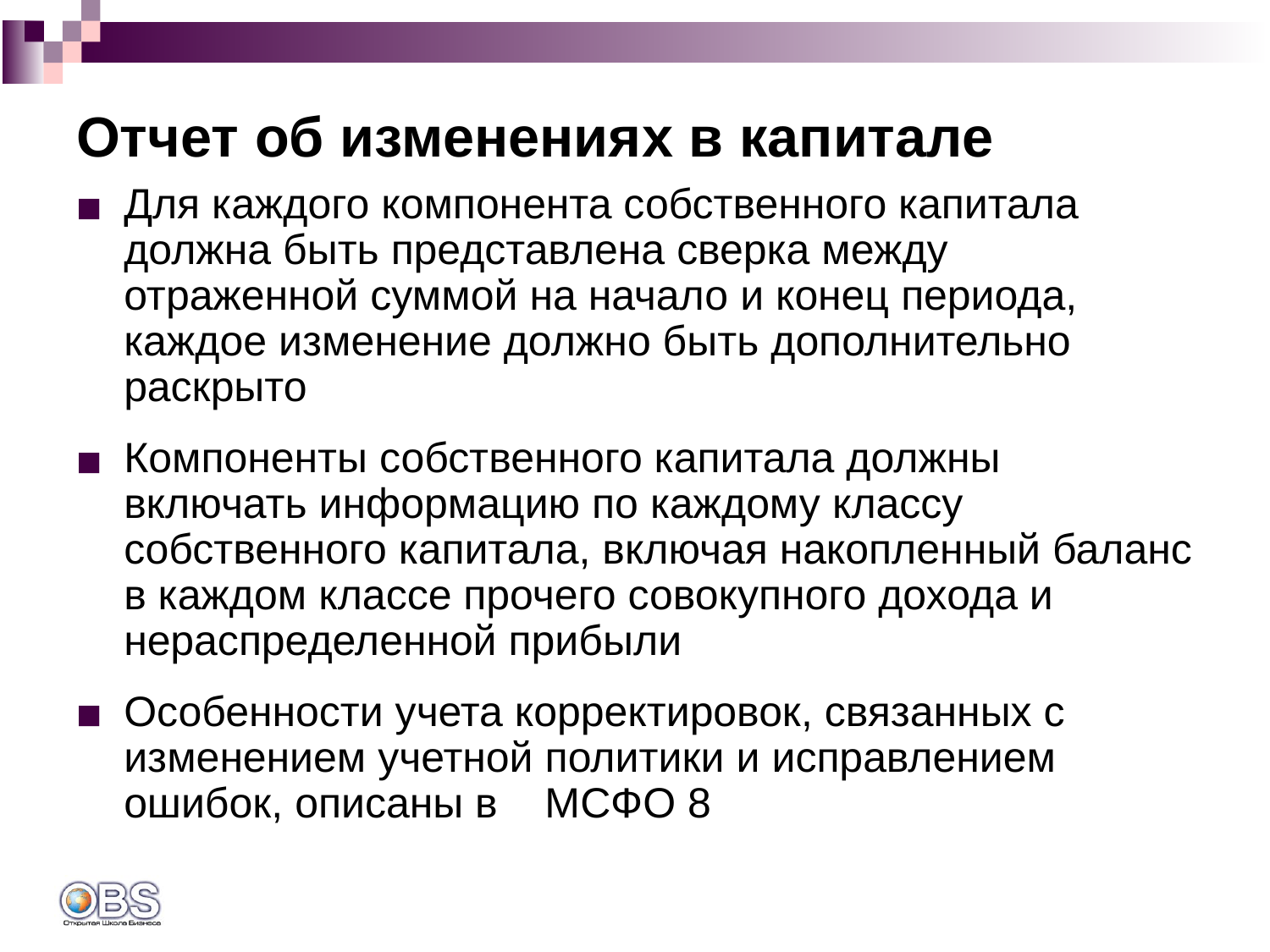

# Отчет об изменениях в капитале
Для каждого компонента собственного капитала должна быть представлена сверка между отраженной суммой на начало и конец периода, каждое изменение должно быть дополнительно раскрыто
Компоненты собственного капитала должны включать информацию по каждому классу собственного капитала, включая накопленный баланс в каждом классе прочего совокупного дохода и нераспределенной прибыли
Особенности учета корректировок, связанных с изменением учетной политики и исправлением ошибок, описаны в    МСФО 8